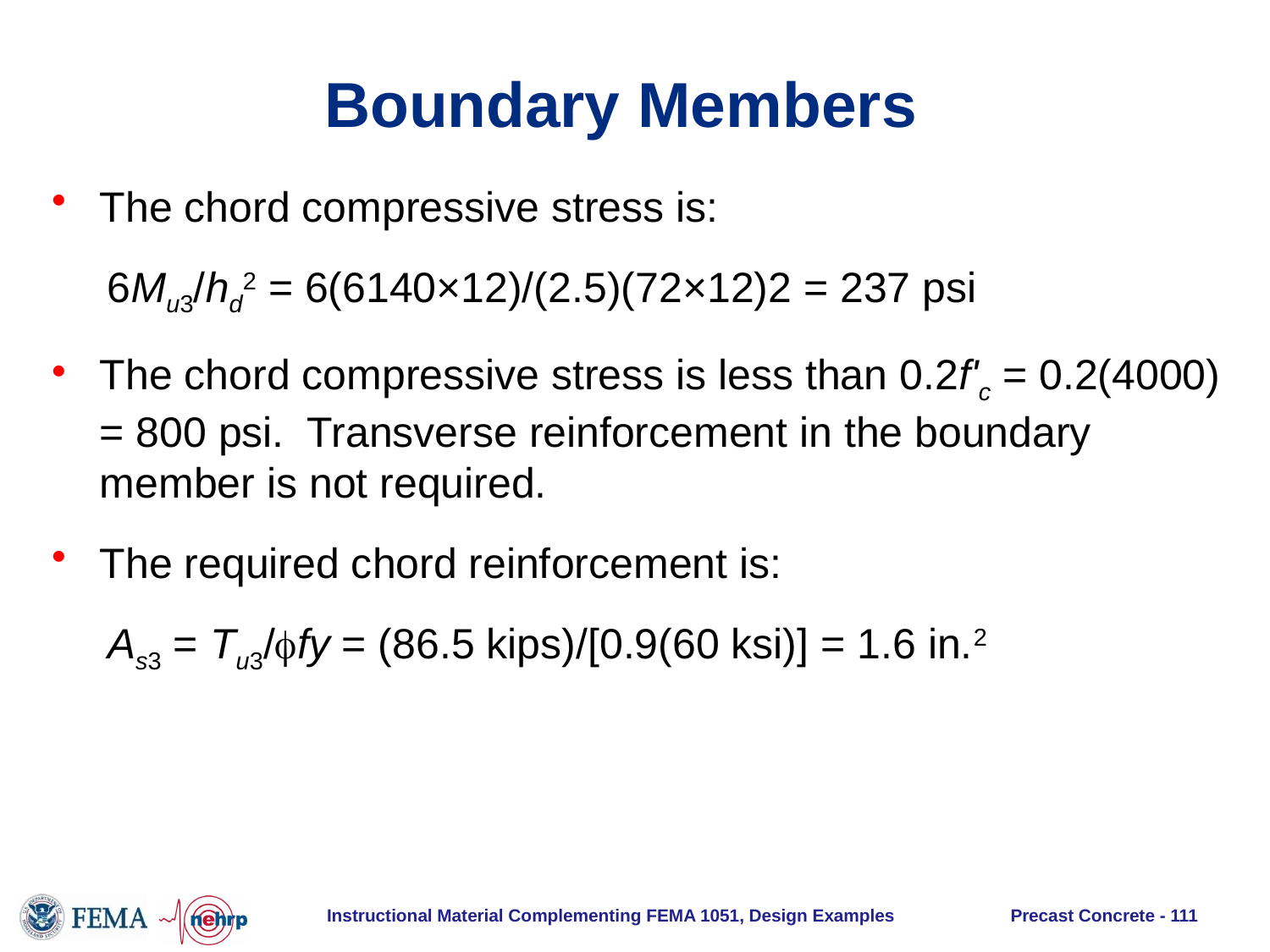

# Boundary Members
The chord compressive stress is:
6Mu3/hd2 = 6(6140×12)/(2.5)(72×12)2 = 237 psi
The chord compressive stress is less than 0.2f'c = 0.2(4000) = 800 psi.  Transverse reinforcement in the boundary member is not required.
The required chord reinforcement is:
As3 = Tu3/φfy = (86.5 kips)/[0.9(60 ksi)] = 1.6 in.2